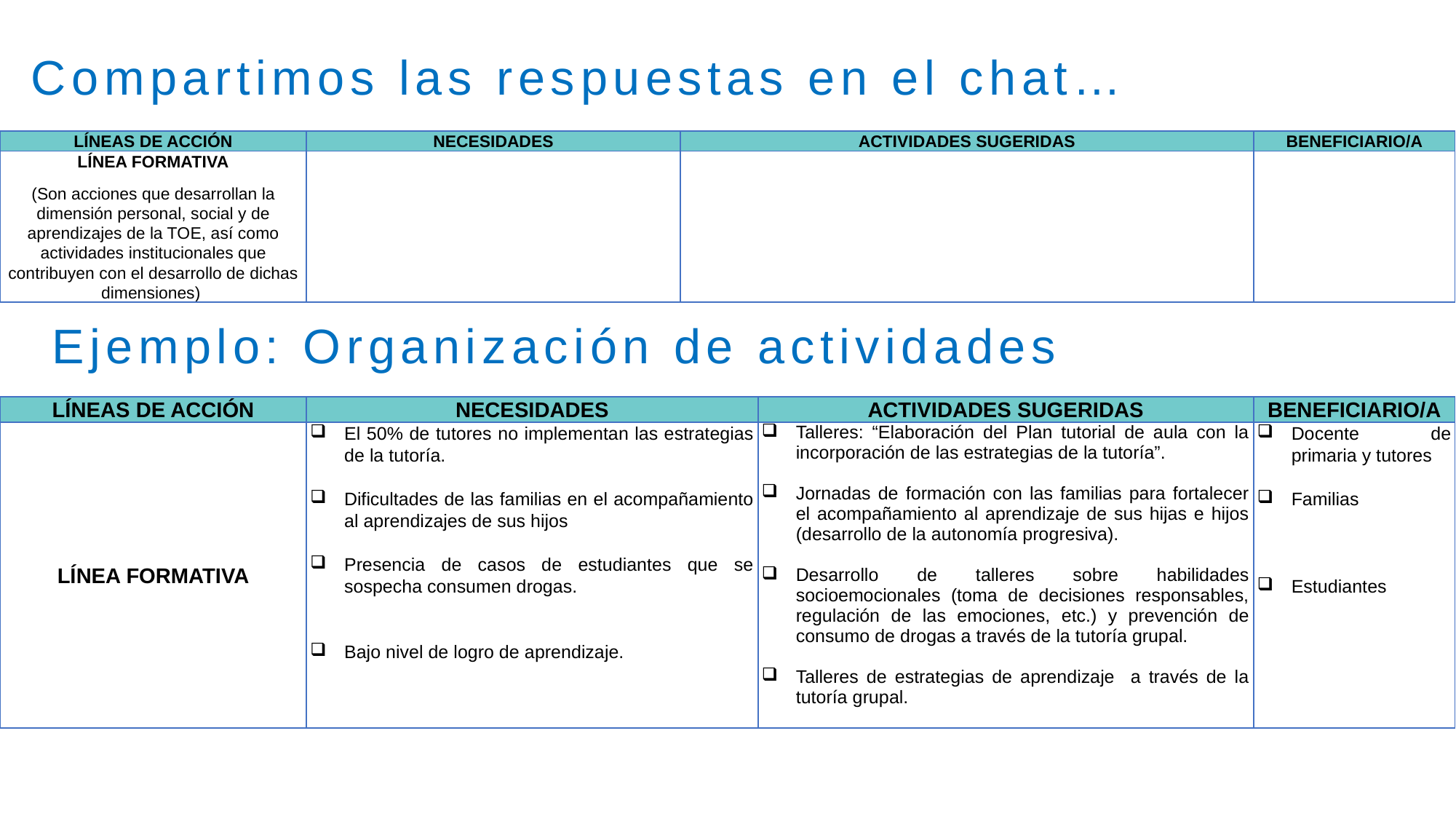

Compartimos las respuestas en el chat…
| LÍNEAS DE ACCIÓN | NECESIDADES | ACTIVIDADES SUGERIDAS | BENEFICIARIO/A |
| --- | --- | --- | --- |
| LÍNEA FORMATIVA (Son acciones que desarrollan la dimensión personal, social y de aprendizajes de la TOE, así como actividades institucionales que contribuyen con el desarrollo de dichas dimensiones) |  |  |  |
# Ejemplo: Organización de actividades
| LÍNEAS DE ACCIÓN | NECESIDADES | ACTIVIDADES SUGERIDAS | BENEFICIARIO/A |
| --- | --- | --- | --- |
| LÍNEA FORMATIVA | El 50% de tutores no implementan las estrategias de la tutoría. Dificultades de las familias en el acompañamiento al aprendizajes de sus hijos Presencia de casos de estudiantes que se sospecha consumen drogas. Bajo nivel de logro de aprendizaje. | Talleres: “Elaboración del Plan tutorial de aula con la incorporación de las estrategias de la tutoría”. Jornadas de formación con las familias para fortalecer el acompañamiento al aprendizaje de sus hijas e hijos (desarrollo de la autonomía progresiva). Desarrollo de talleres sobre habilidades socioemocionales (toma de decisiones responsables, regulación de las emociones, etc.) y prevención de consumo de drogas a través de la tutoría grupal. Talleres de estrategias de aprendizaje a través de la tutoría grupal. | Docente de primaria y tutores Familias Estudiantes |